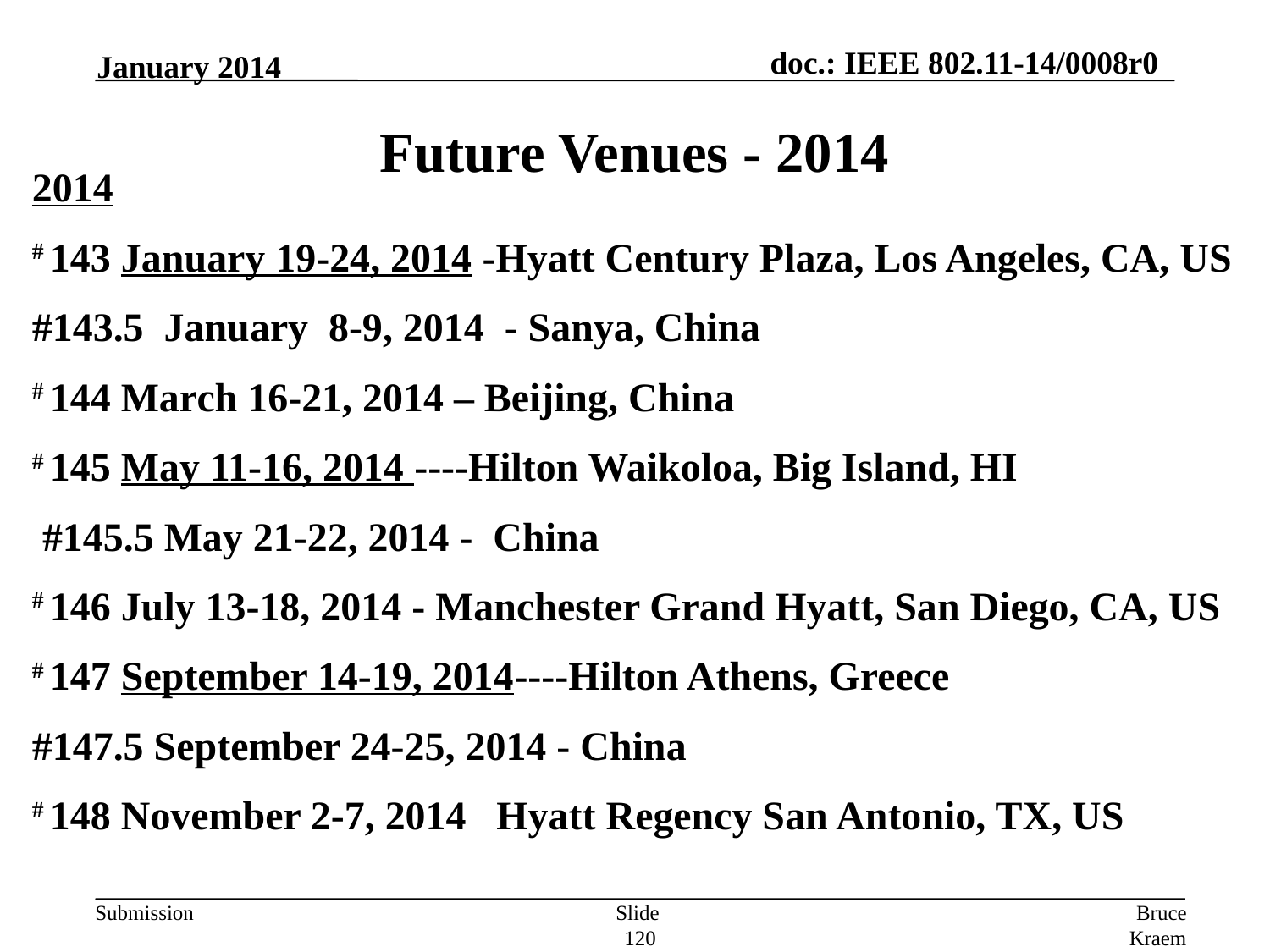

January 2014
# Future Venues - 2014
2014
# 143 January 19-24, 2014 -Hyatt Century Plaza, Los Angeles, CA, US
#143.5  January  8-9, 2014  - Sanya, China
# 144 March 16-21, 2014 – Beijing, China
# 145 May 11-16, 2014 ----Hilton Waikoloa, Big Island, HI
 #145.5 May 21-22, 2014 -  China
# 146 July 13-18, 2014 - Manchester Grand Hyatt, San Diego, CA, US
# 147 September 14-19, 2014----Hilton Athens, Greece
#147.5 September 24-25, 2014 - China
# 148 November 2-7, 2014   Hyatt Regency San Antonio, TX, US
Slide 120
Bruce Kraemer, Marvell